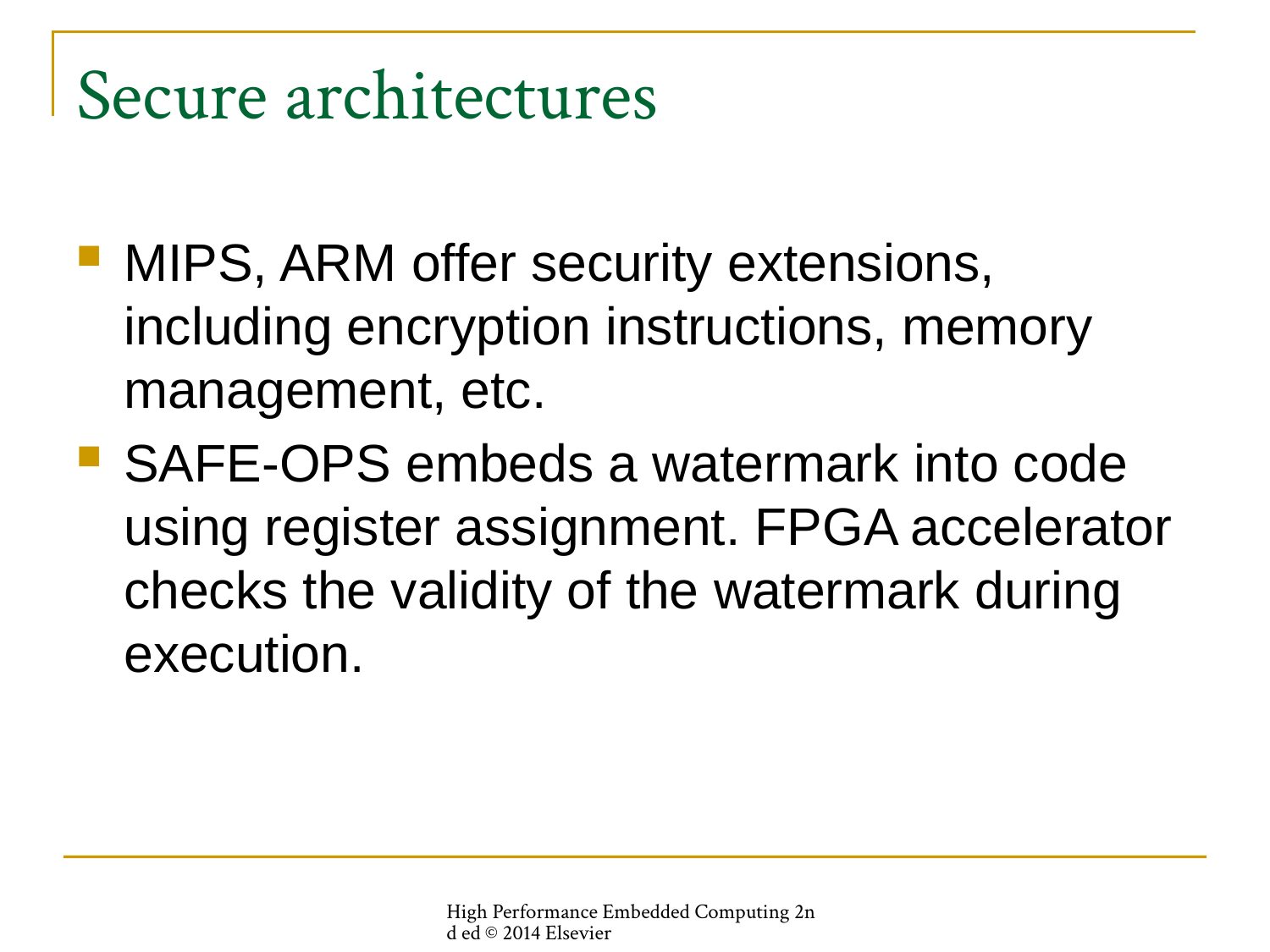

# Secure architectures
MIPS, ARM offer security extensions, including encryption instructions, memory management, etc.
SAFE-OPS embeds a watermark into code using register assignment. FPGA accelerator checks the validity of the watermark during execution.
High Performance Embedded Computing 2nd ed © 2014 Elsevier